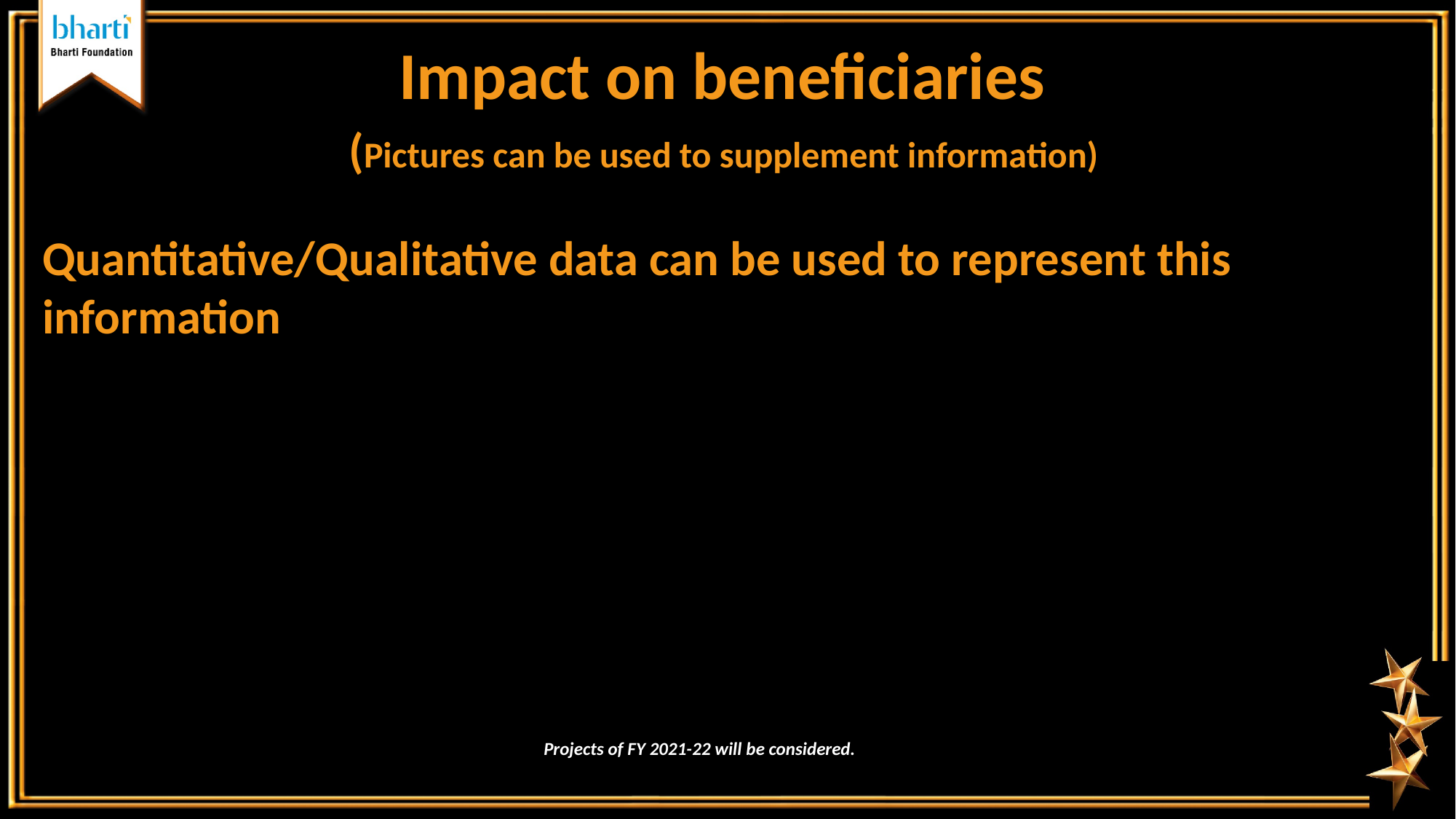

Impact on beneficiaries
(Pictures can be used to supplement information)
Quantitative/Qualitative data can be used to represent this information

Projects of FY 2021-22 will be considered.